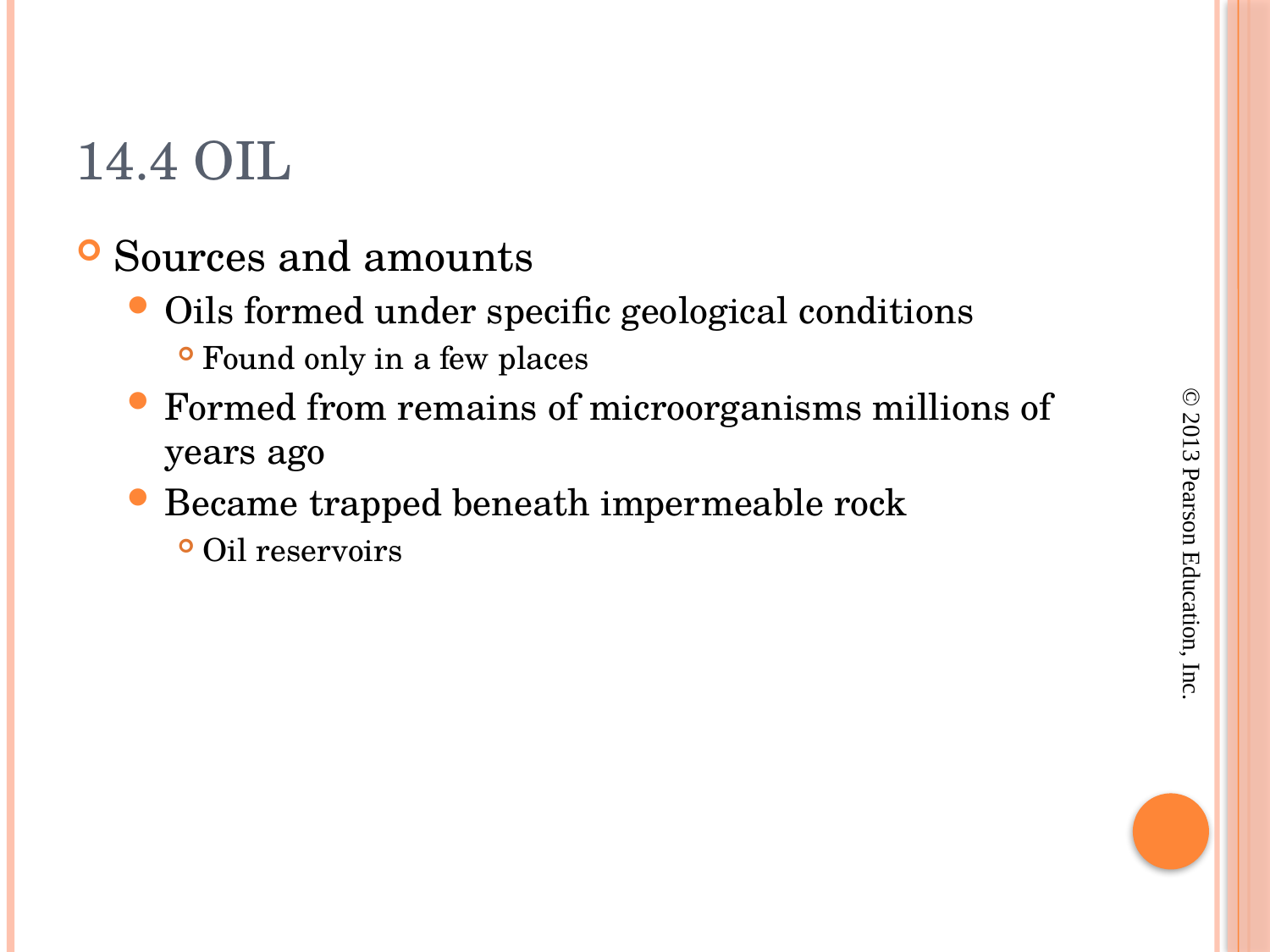

# 14.4 Oil
Sources and amounts
Oils formed under specific geological conditions
Found only in a few places
Formed from remains of microorganisms millions of years ago
Became trapped beneath impermeable rock
Oil reservoirs
© 2013 Pearson Education, Inc.